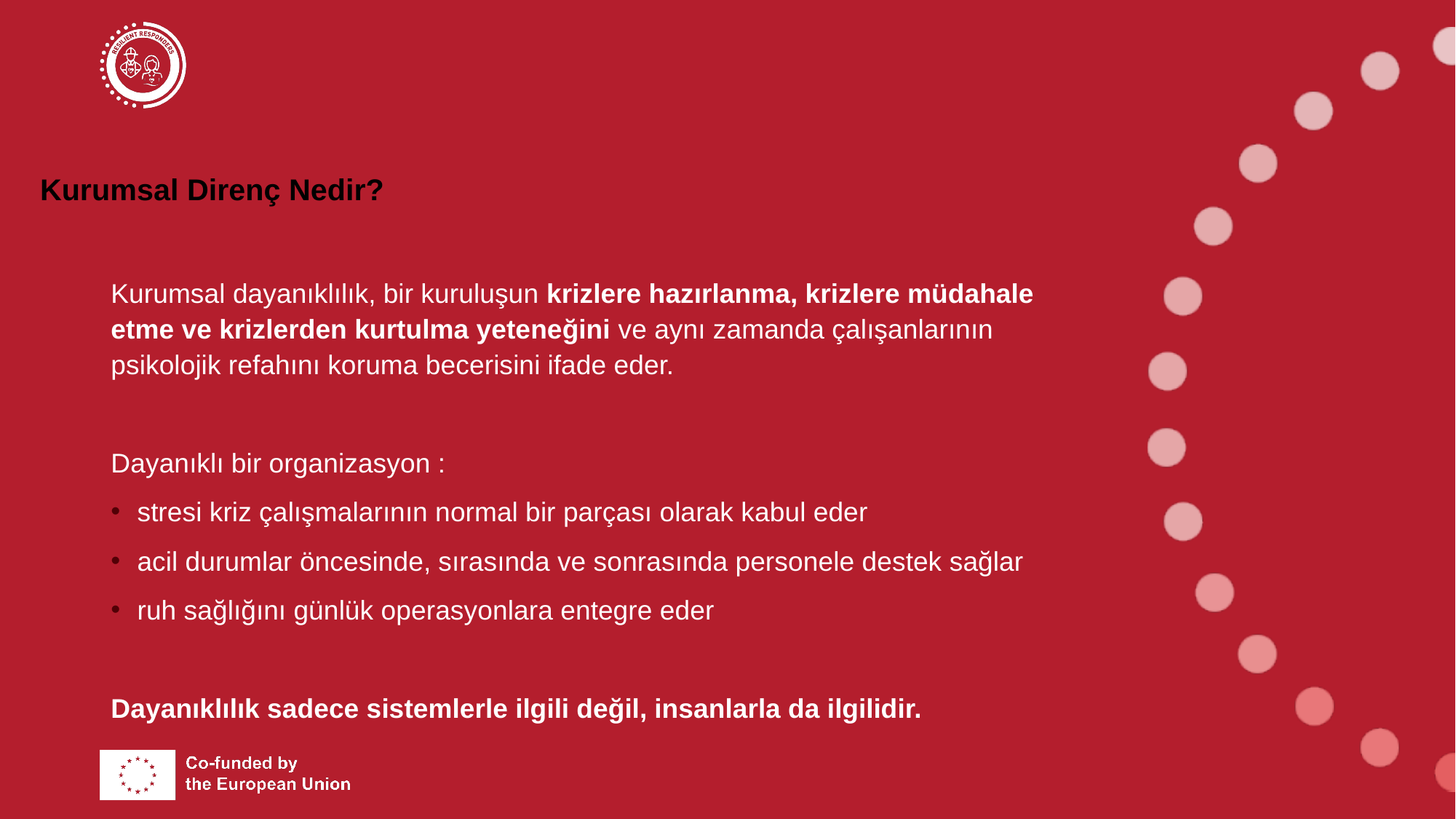

# Kurumsal Direnç Nedir?
Kurumsal dayanıklılık, bir kuruluşun krizlere hazırlanma, krizlere müdahale etme ve krizlerden kurtulma yeteneğini ve aynı zamanda çalışanlarının psikolojik refahını koruma becerisini ifade eder.

Dayanıklı bir organizasyon :
stresi kriz çalışmalarının normal bir parçası olarak kabul eder
acil durumlar öncesinde, sırasında ve sonrasında personele destek sağlar
ruh sağlığını günlük operasyonlara entegre eder

Dayanıklılık sadece sistemlerle ilgili değil, insanlarla da ilgilidir.